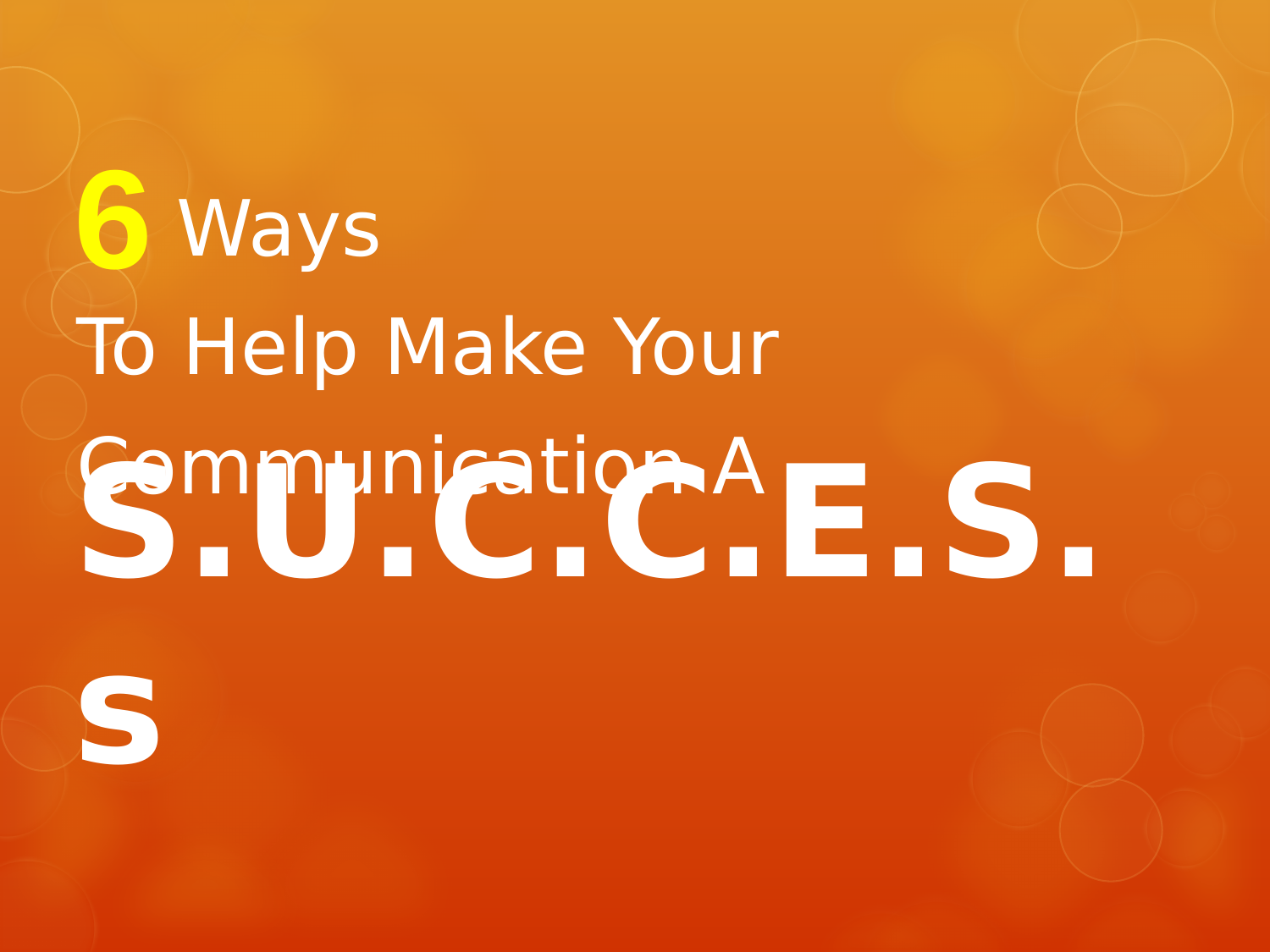

6
     Ways
To Help Make Your
Communication A
S.U.C.C.E.S.s